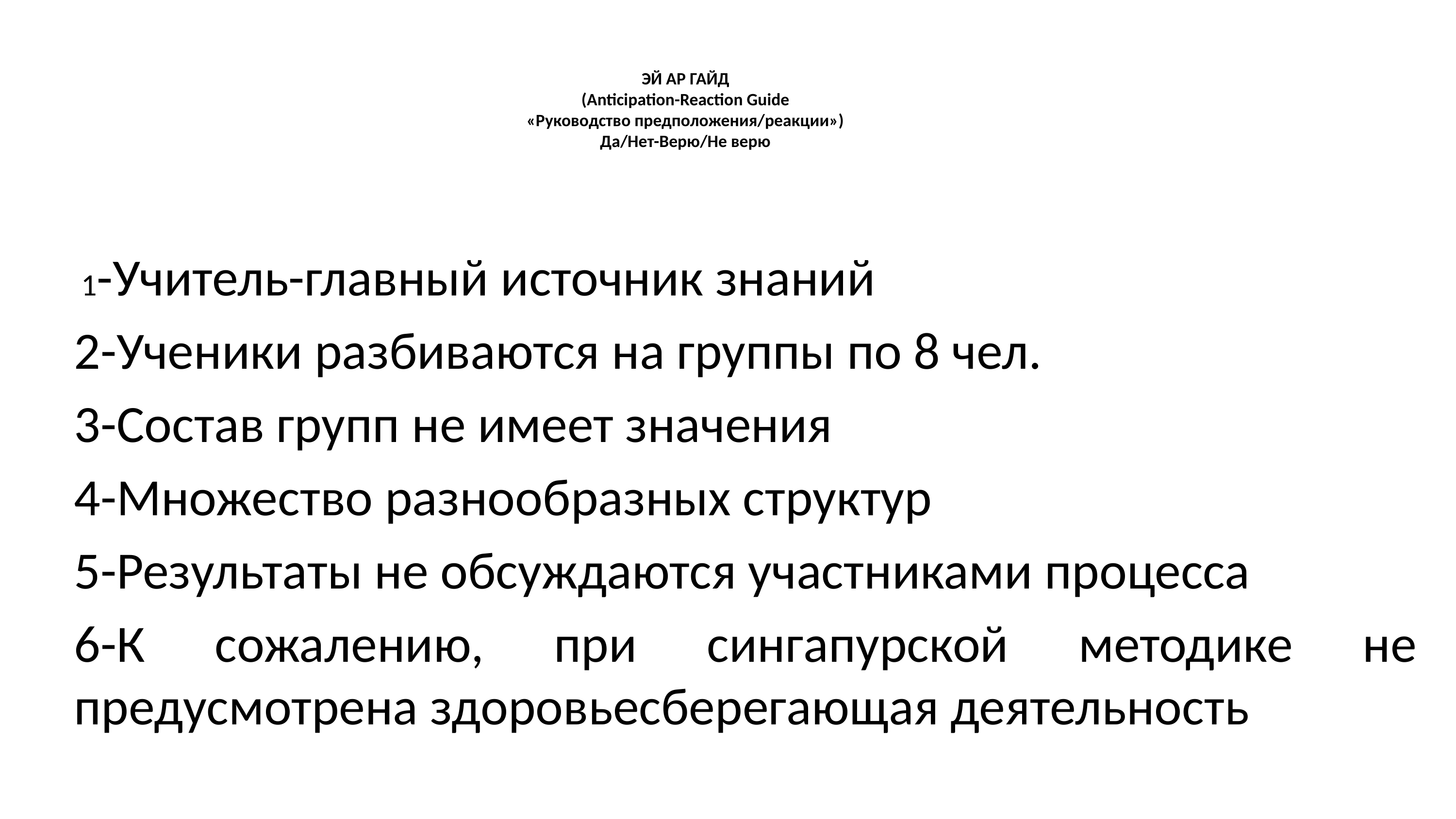

# ЭЙ АР ГАЙД (Anticipation-Reaction Guide «Руководство предположения/реакции») Да/Нет-Верю/Не верю
 1-Учитель-главный источник знаний
2-Ученики разбиваются на группы по 8 чел.
3-Состав групп не имеет значения
4-Множество разнообразных структур
5-Результаты не обсуждаются участниками процесса
6-К сожалению, при сингапурской методике не предусмотрена здоровьесберегающая деятельность